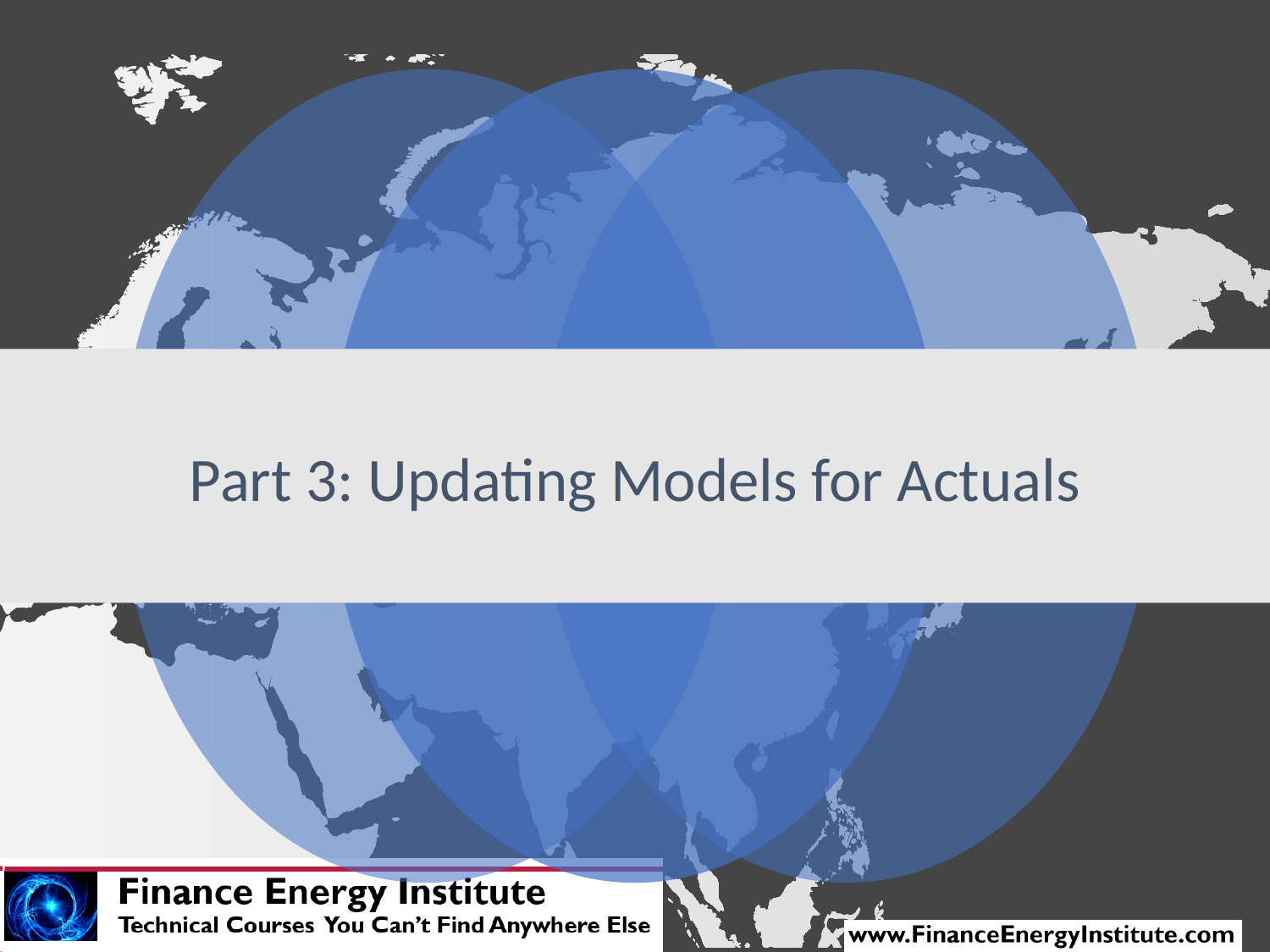

# Part 3: Updating Models for Actuals